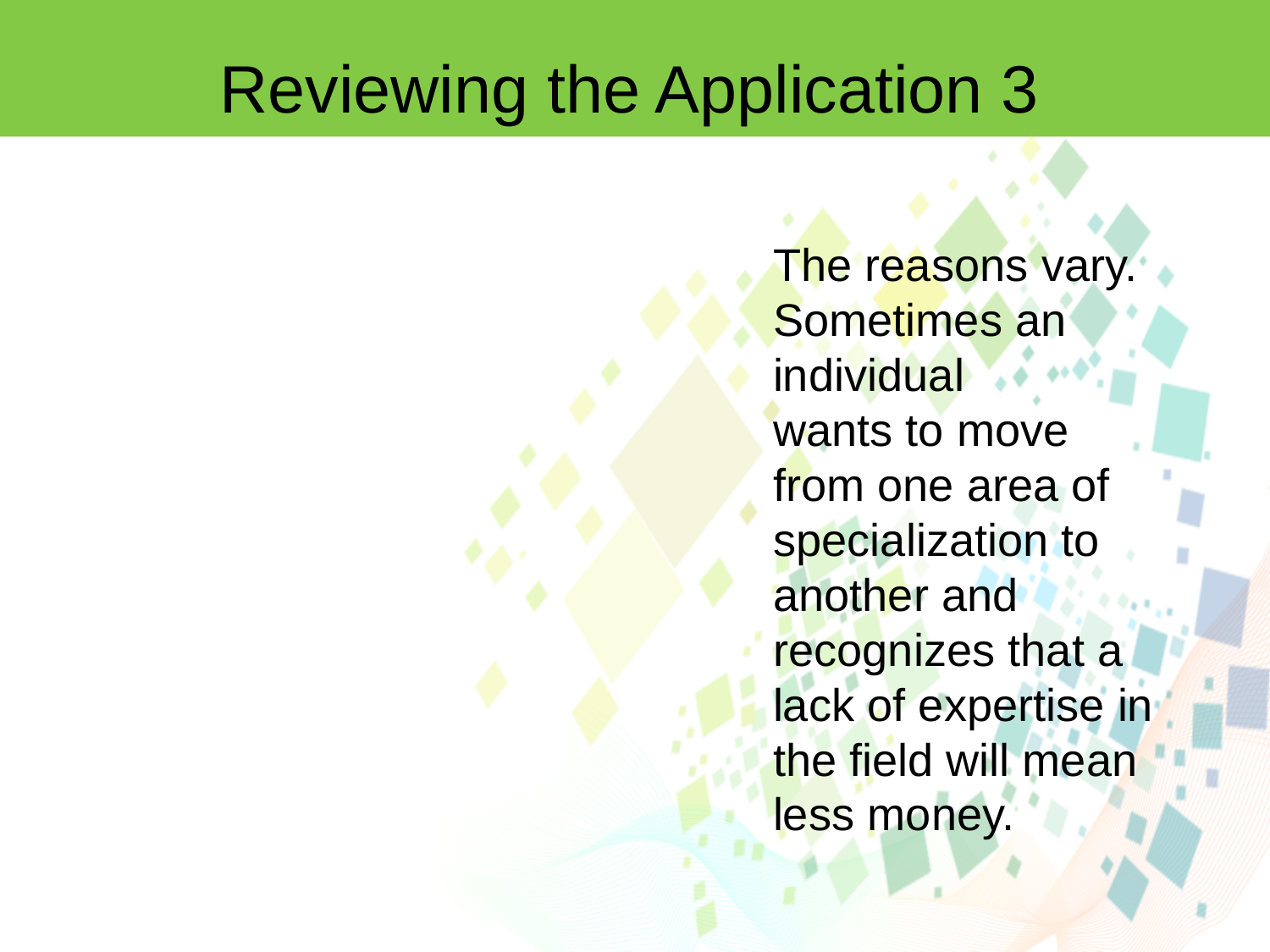

Reviewing the Application 3
The reasons vary. Sometimes an individual
wants to move from one area of specialization to another and recognizes that a
lack of expertise in the field will mean less money.